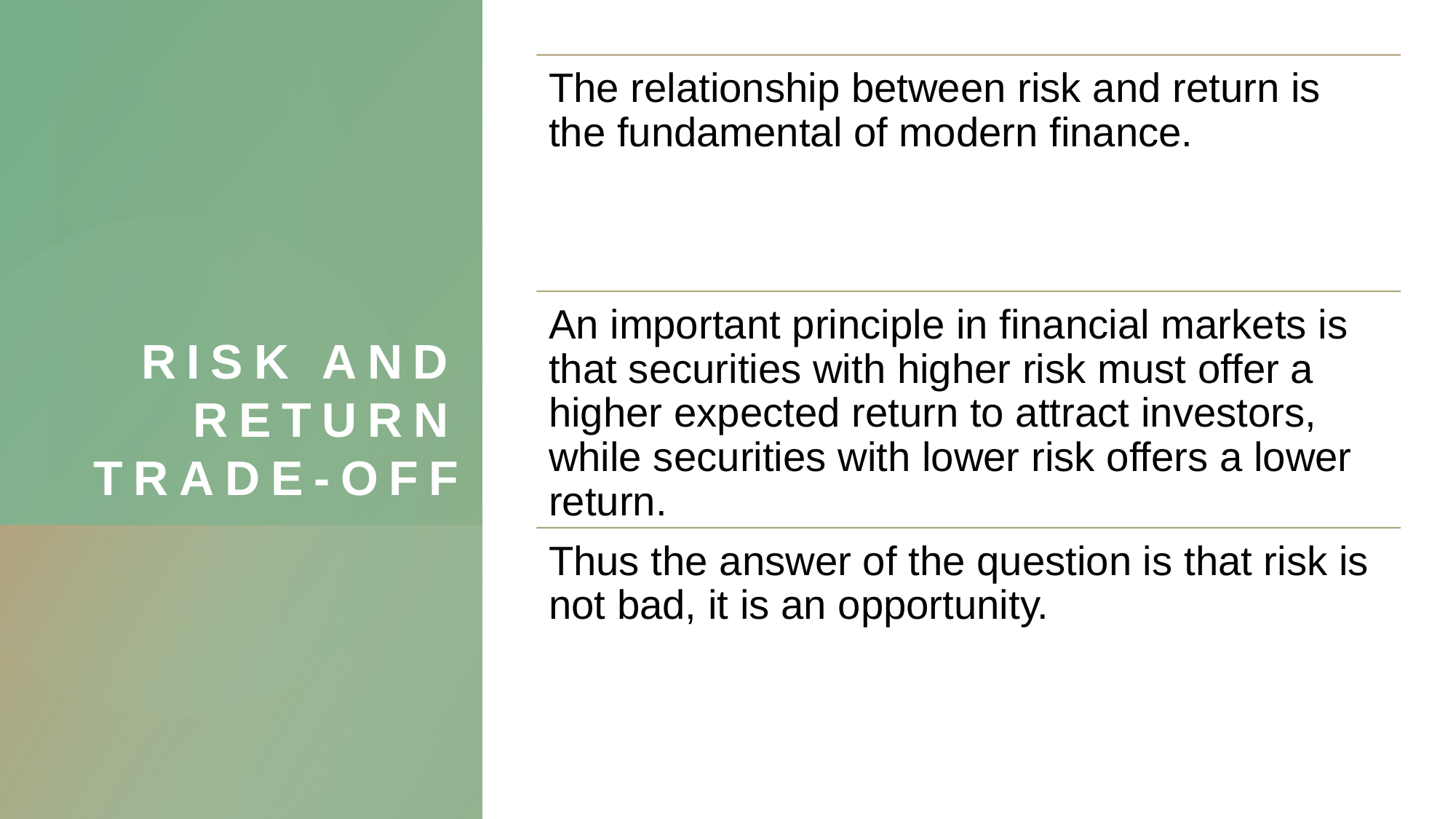

The relationship between risk and return is the fundamental of modern finance.
An important principle in financial markets is that securities with higher risk must offer a higher expected return to attract investors, while securities with lower risk offers a lower return.
Thus the answer of the question is that risk is not bad, it is an opportunity.
# Rısk and return trade-off